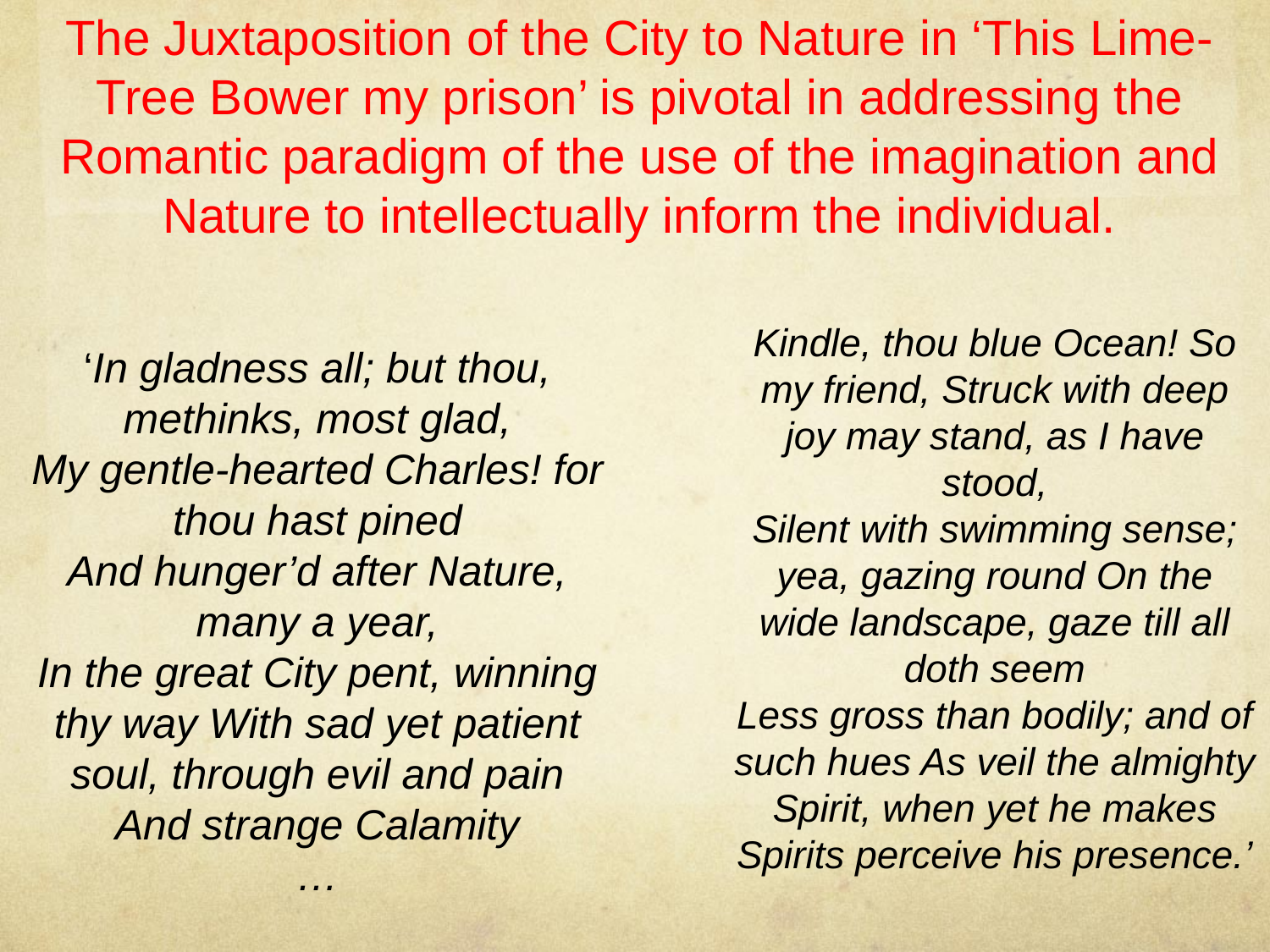

The Juxtaposition of the City to Nature in ‘This Lime-Tree Bower my prison’ is pivotal in addressing the Romantic paradigm of the use of the imagination and Nature to intellectually inform the individual.
Kindle, thou blue Ocean! So my friend, Struck with deep joy may stand, as I have stood,
Silent with swimming sense; yea, gazing round On the wide landscape, gaze till all doth seem
Less gross than bodily; and of such hues As veil the almighty Spirit, when yet he makes
Spirits perceive his presence.’

‘In gladness all; but thou, methinks, most glad,
My gentle-hearted Charles! for thou hast pined
And hunger’d after Nature, many a year,
In the great City pent, winning thy way With sad yet patient soul, through evil and pain
And strange Calamity
…